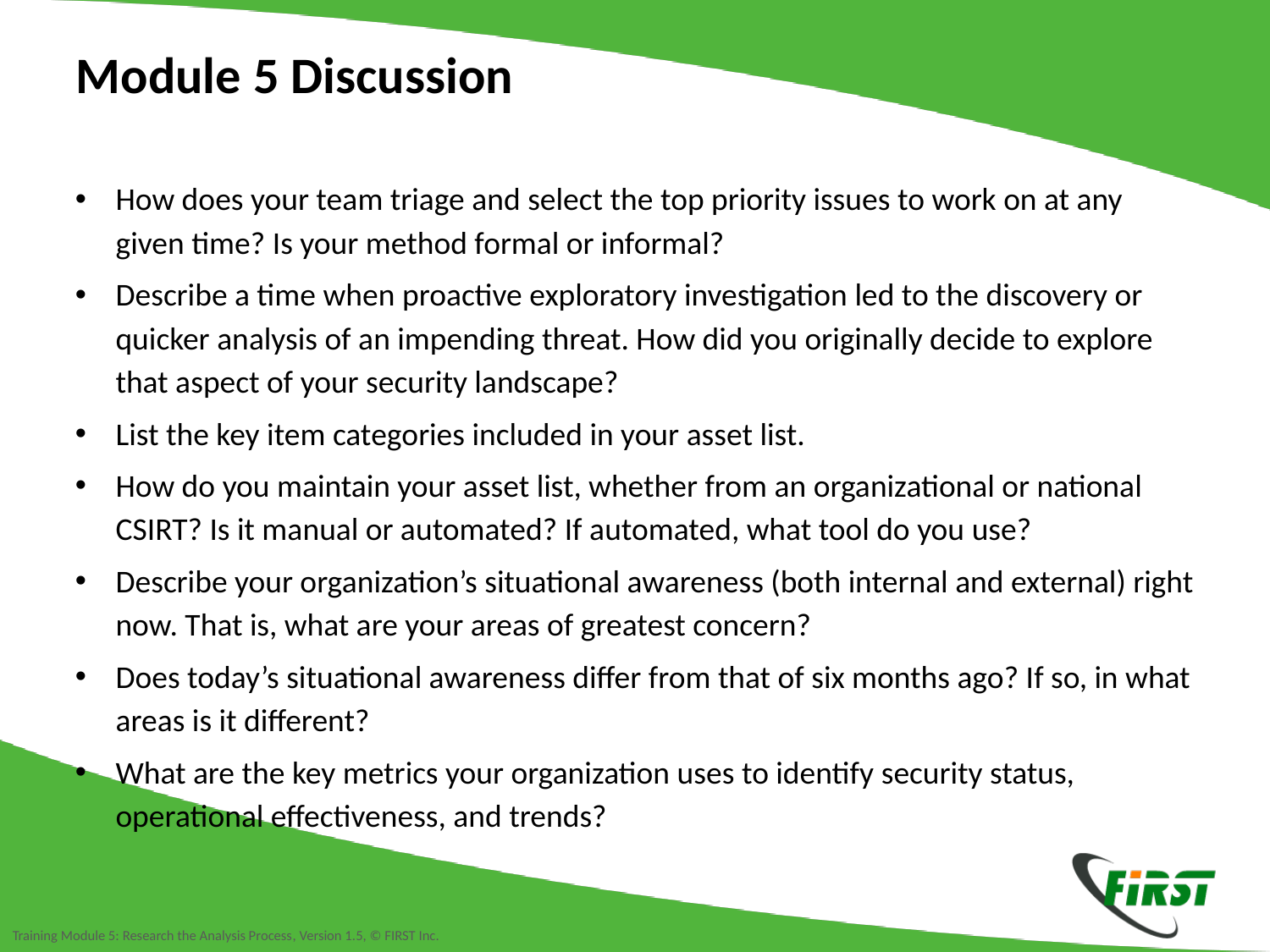

Module 5 Discussion
How does your team triage and select the top priority issues to work on at any given time? Is your method formal or informal?
Describe a time when proactive exploratory investigation led to the discovery or quicker analysis of an impending threat. How did you originally decide to explore that aspect of your security landscape?
List the key item categories included in your asset list.
How do you maintain your asset list, whether from an organizational or national CSIRT? Is it manual or automated? If automated, what tool do you use?
Describe your organization’s situational awareness (both internal and external) right now. That is, what are your areas of greatest concern?
Does today’s situational awareness differ from that of six months ago? If so, in what areas is it different?
What are the key metrics your organization uses to identify security status, operational effectiveness, and trends?